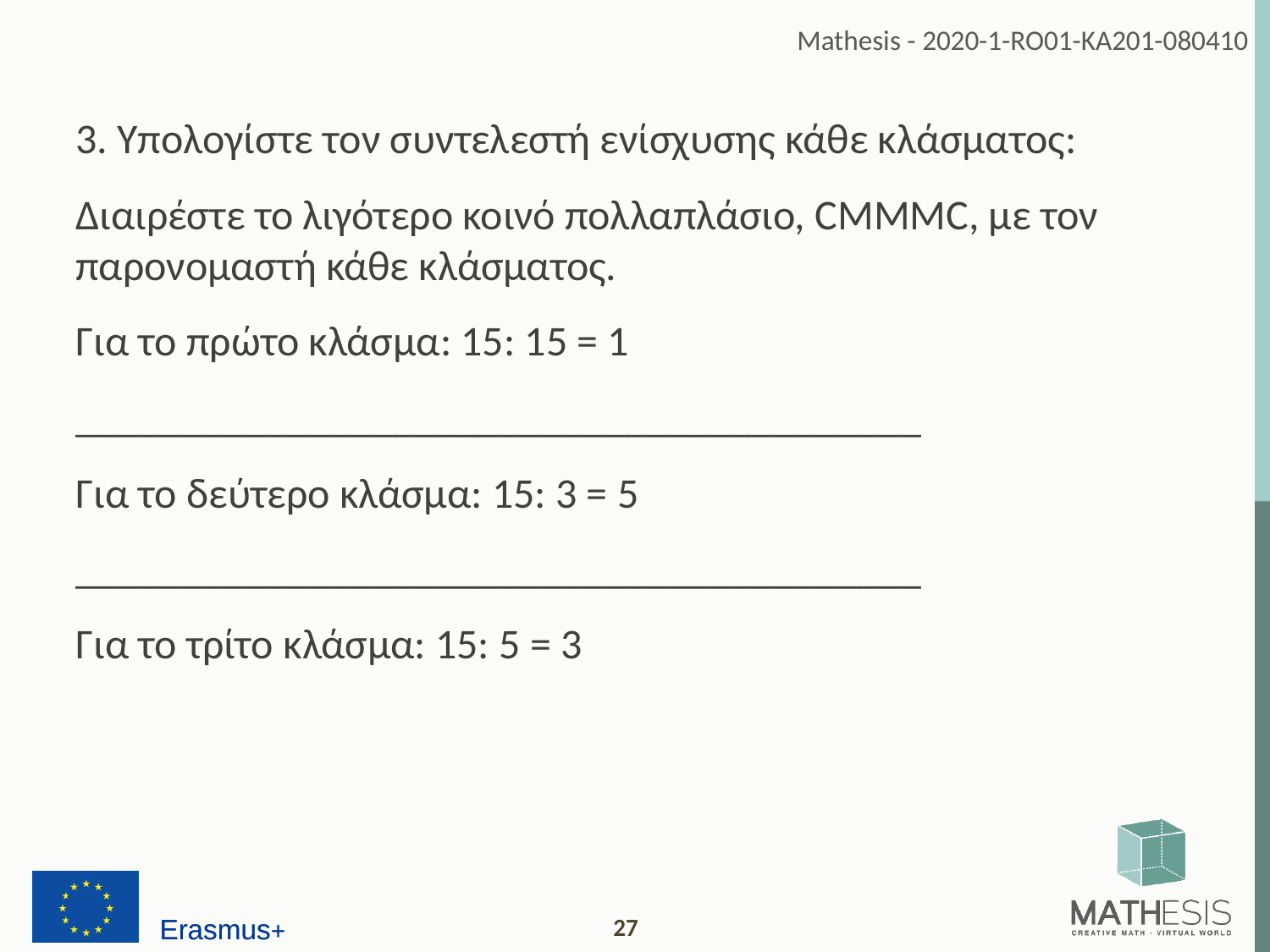

3. Υπολογίστε τον συντελεστή ενίσχυσης κάθε κλάσματος:
Διαιρέστε το λιγότερο κοινό πολλαπλάσιο, CMMMC, με τον παρονομαστή κάθε κλάσματος.
Για το πρώτο κλάσμα: 15: 15 = 1
________________________________________
Για το δεύτερο κλάσμα: 15: 3 = 5
________________________________________
Για το τρίτο κλάσμα: 15: 5 = 3